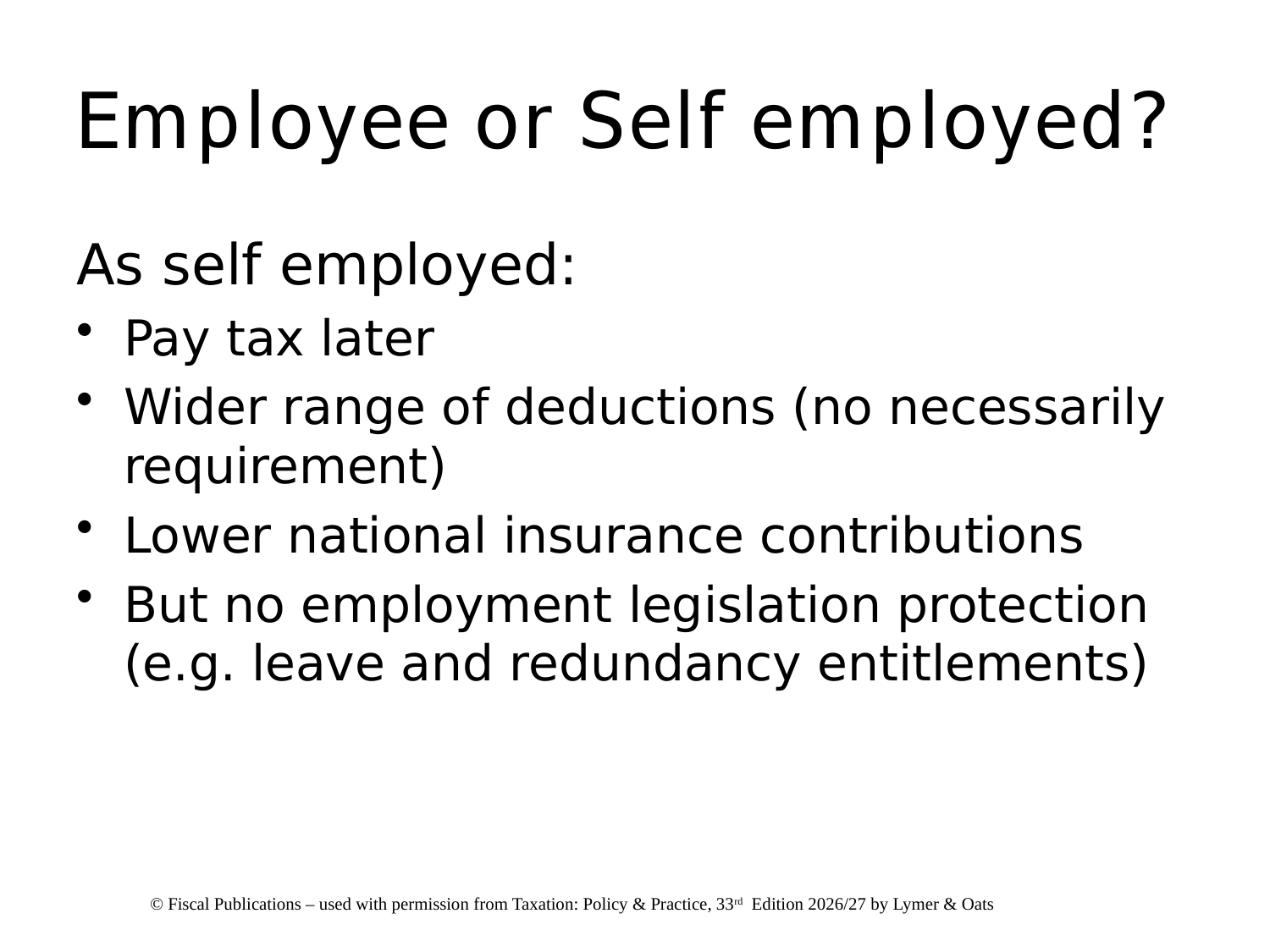

# Employee or Self employed?
As self employed:
Pay tax later
Wider range of deductions (no necessarily requirement)
Lower national insurance contributions
But no employment legislation protection (e.g. leave and redundancy entitlements)